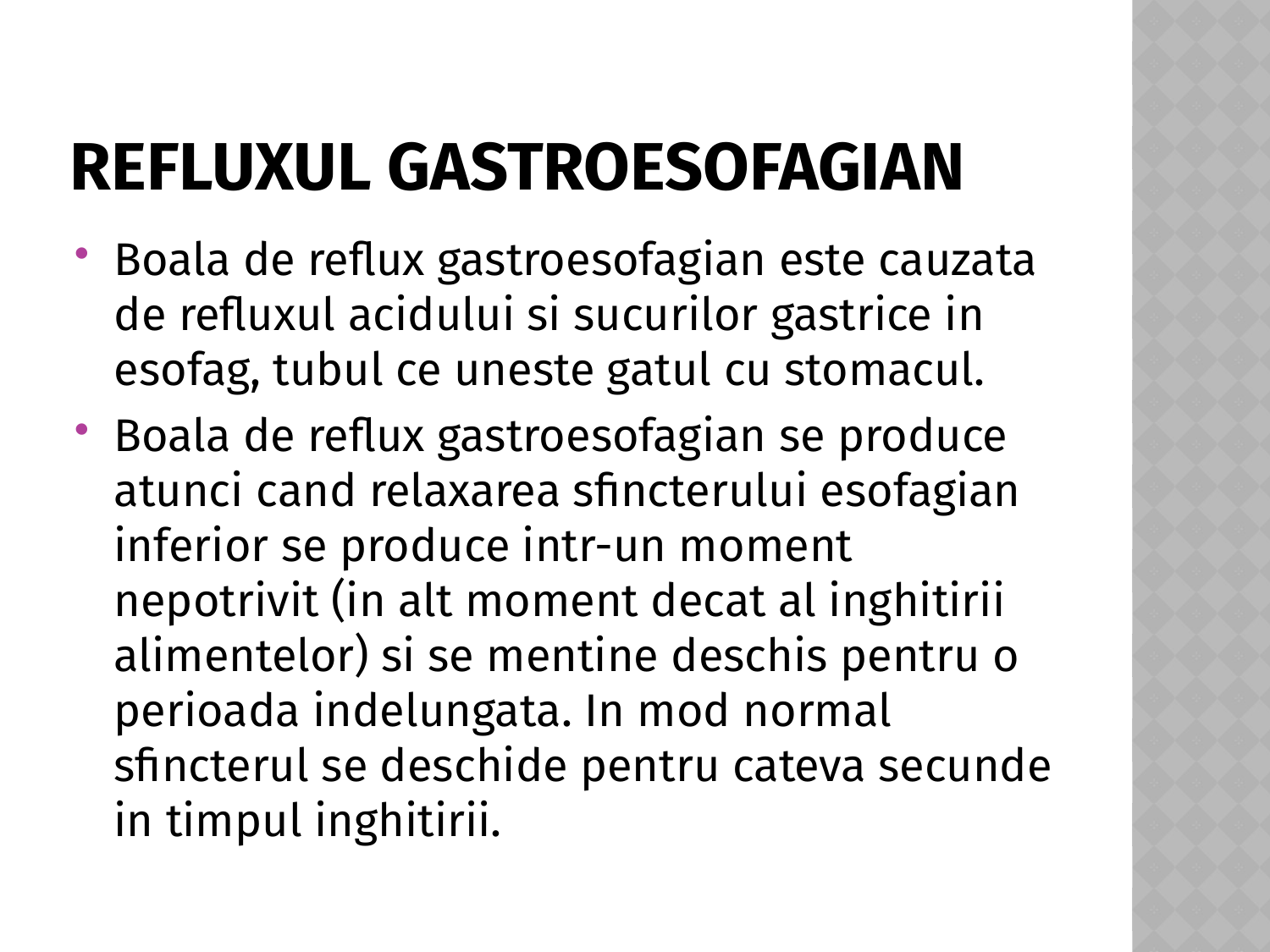

# Refluxul gastroesofagian
Boala de reflux gastroesofagian este cauzata de refluxul acidului si sucurilor gastrice in esofag, tubul ce uneste gatul cu stomacul.
Boala de reflux gastroesofagian se produce atunci cand relaxarea sfincterului esofagian inferior se produce intr-un moment nepotrivit (in alt moment decat al inghitirii alimentelor) si se mentine deschis pentru o perioada indelungata. In mod normal sfincterul se deschide pentru cateva secunde in timpul inghitirii.